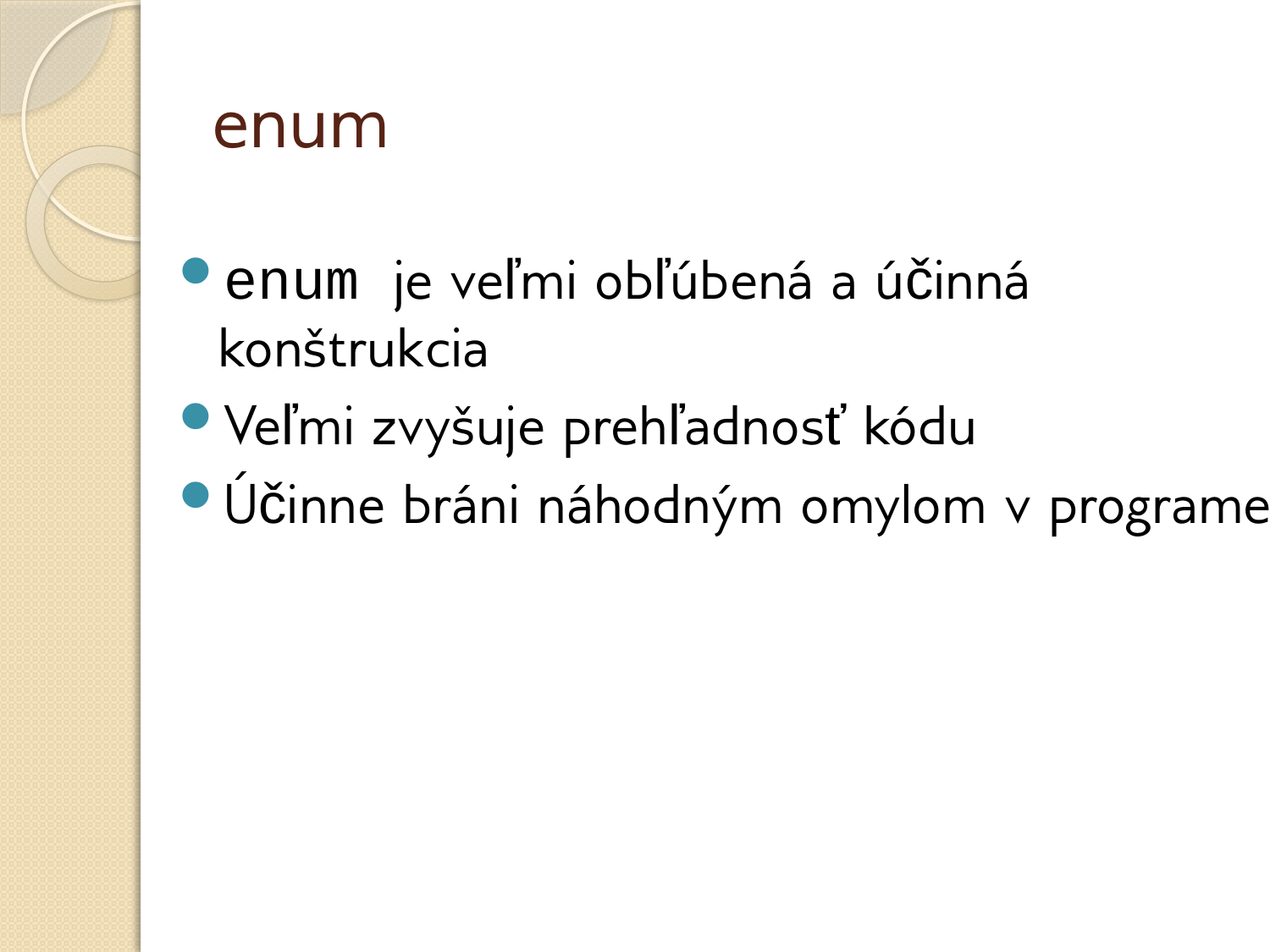

# enum
enum  je veľmi obľúbená a účinná konštrukcia
Veľmi zvyšuje prehľadnosť kódu
Účinne bráni náhodným omylom v programe